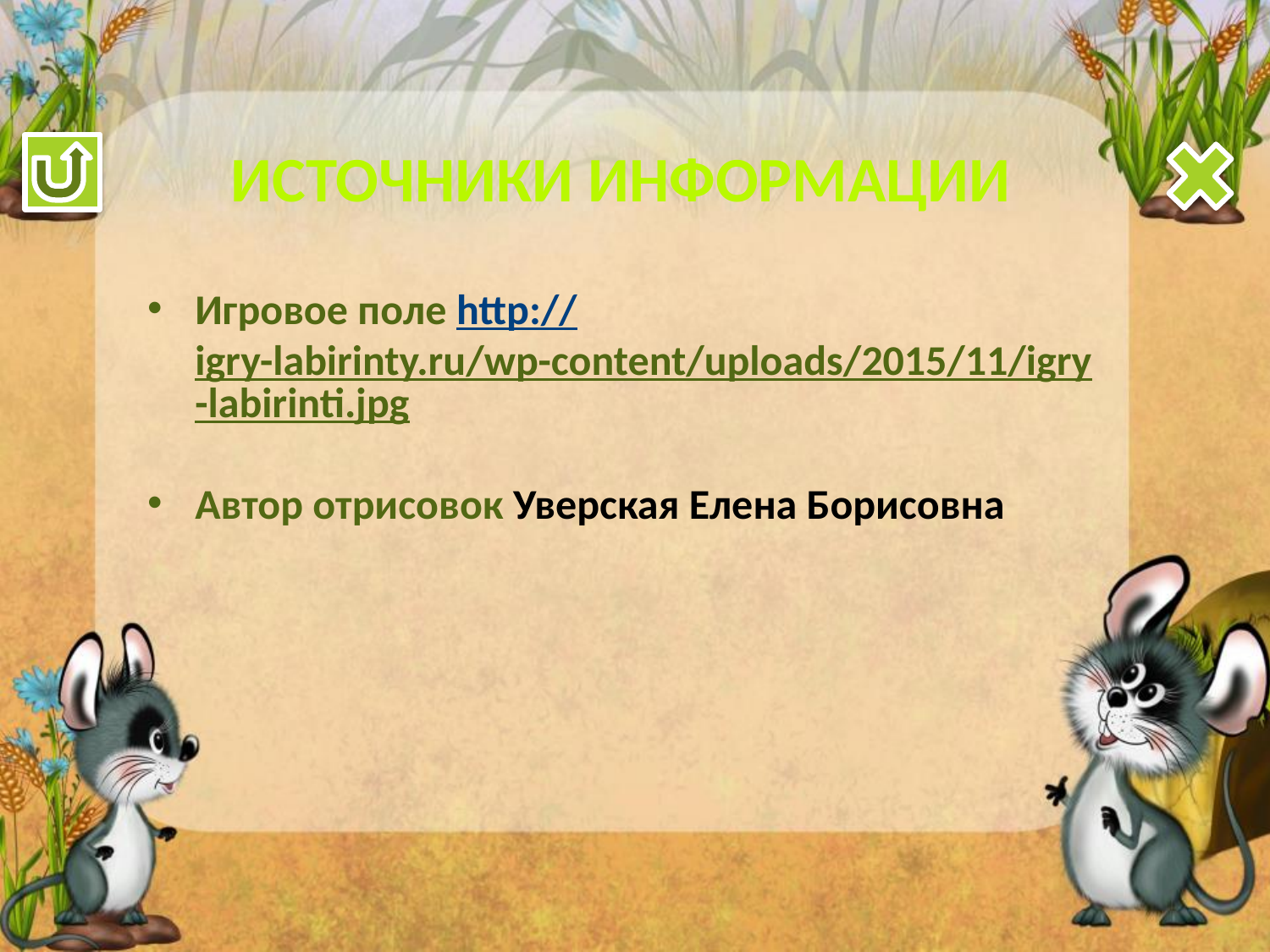

# Источники информации

Игровое поле http://igry-labirinty.ru/wp-content/uploads/2015/11/igry-labirinti.jpg
Автор отрисовок Уверская Елена Борисовна